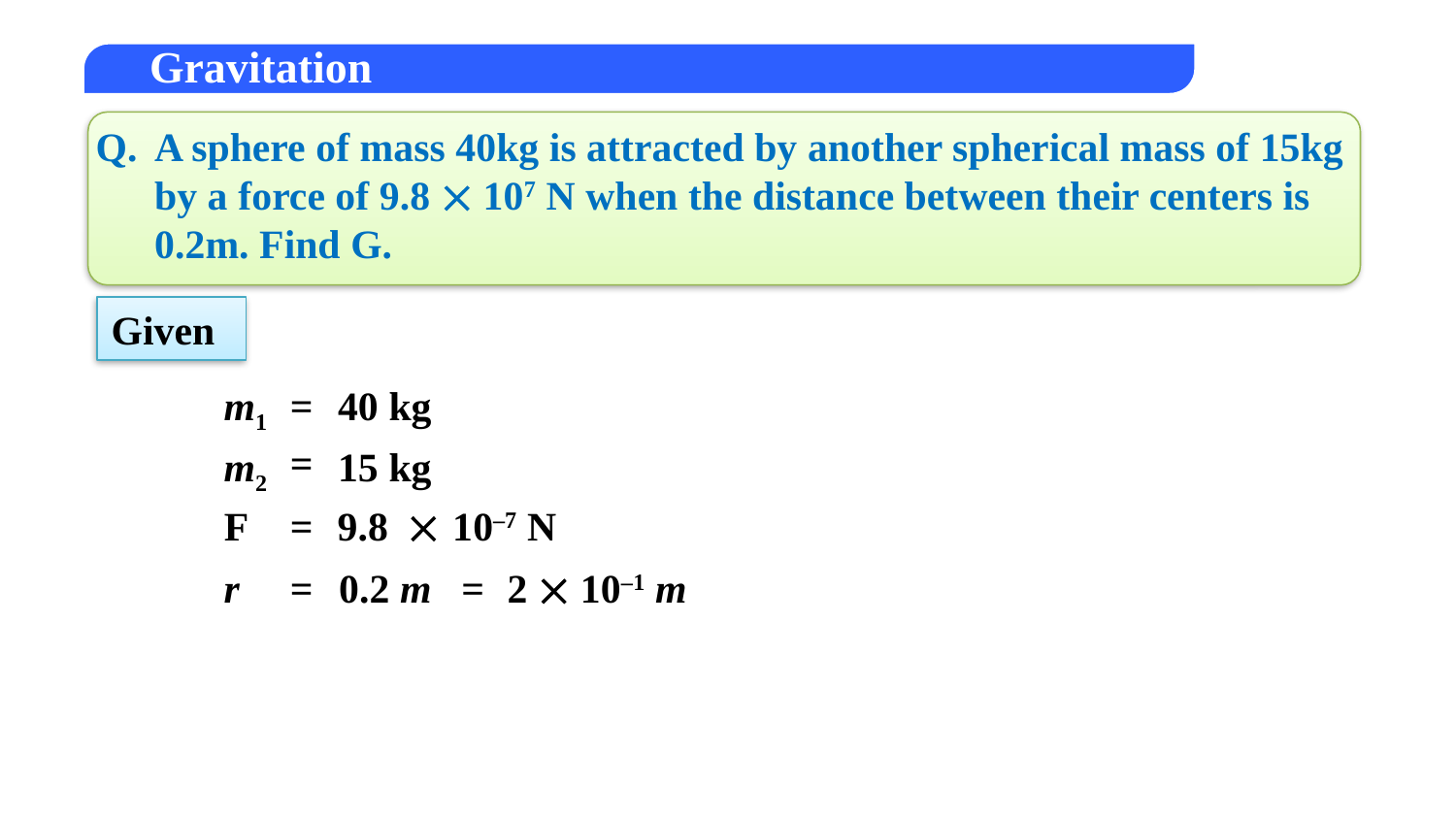

Q.
A sphere of mass 40kg is attracted by another spherical mass of 15kg
by a force of 9.8 × 107 N when the distance between their centers is
0.2m. Find G.
Given
m1
=
40 kg
=
m2
15 kg
F
=
9.8
×
10–7 N
r
=
0.2 m
=
2 × 10–1 m